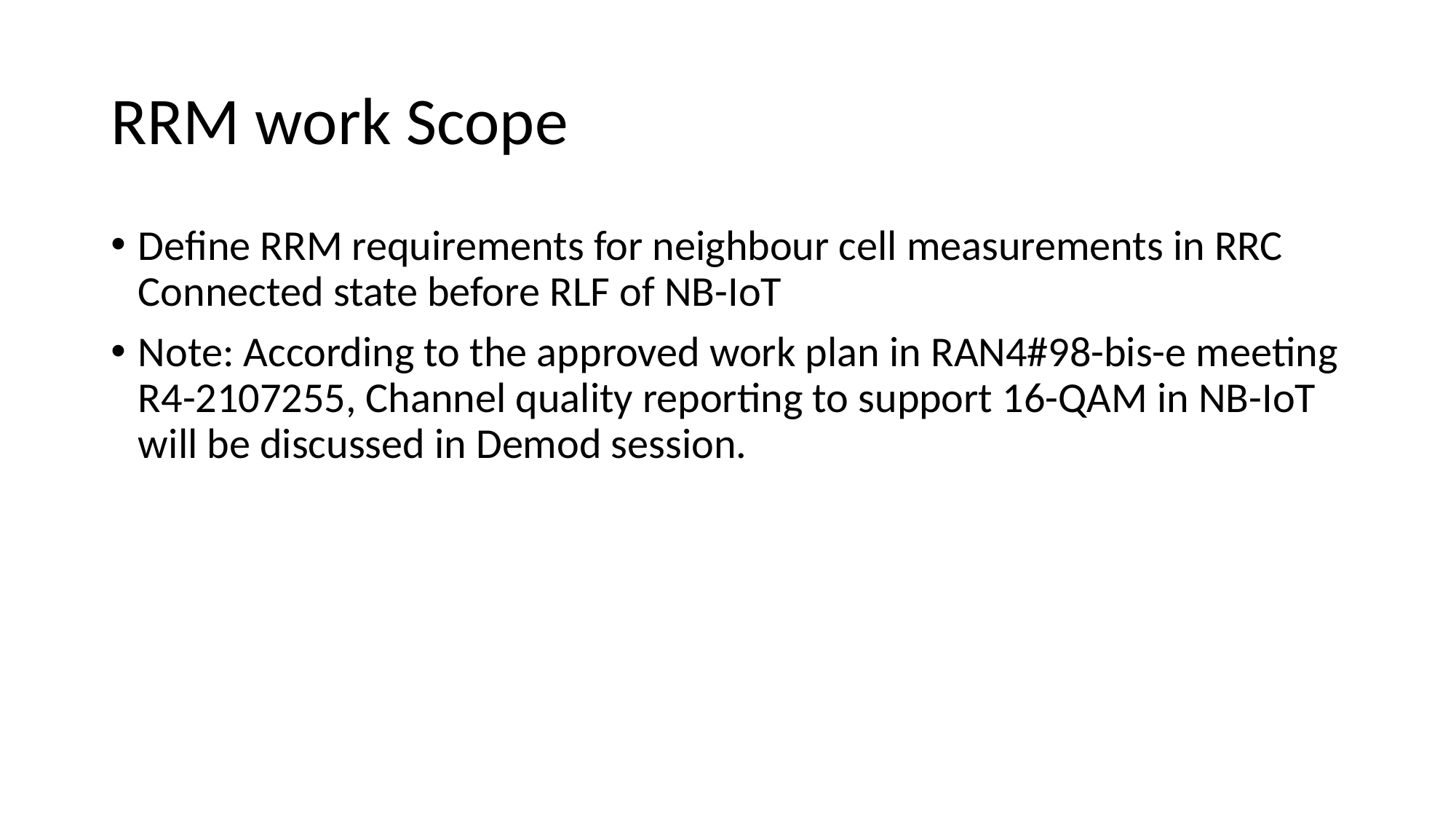

# RRM work Scope
Define RRM requirements for neighbour cell measurements in RRC Connected state before RLF of NB-IoT
Note: According to the approved work plan in RAN4#98-bis-e meeting R4-2107255, Channel quality reporting to support 16-QAM in NB-IoT will be discussed in Demod session.